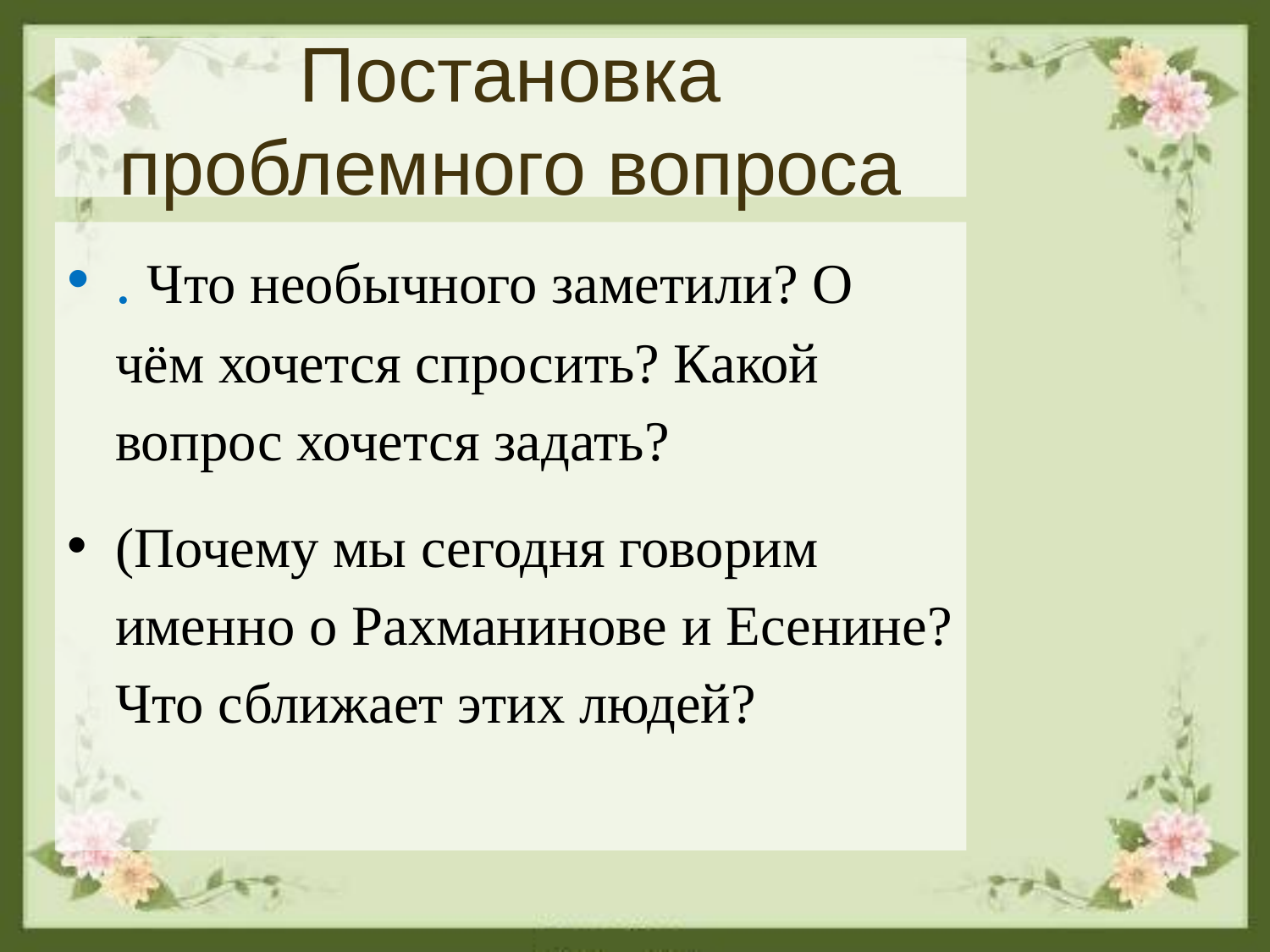

# Постановка проблемного вопроса
. Что необычного заметили? О чём хочется спросить? Какой вопрос хочется задать?
(Почему мы сегодня говорим именно о Рахманинове и Есенине? Что сближает этих людей?